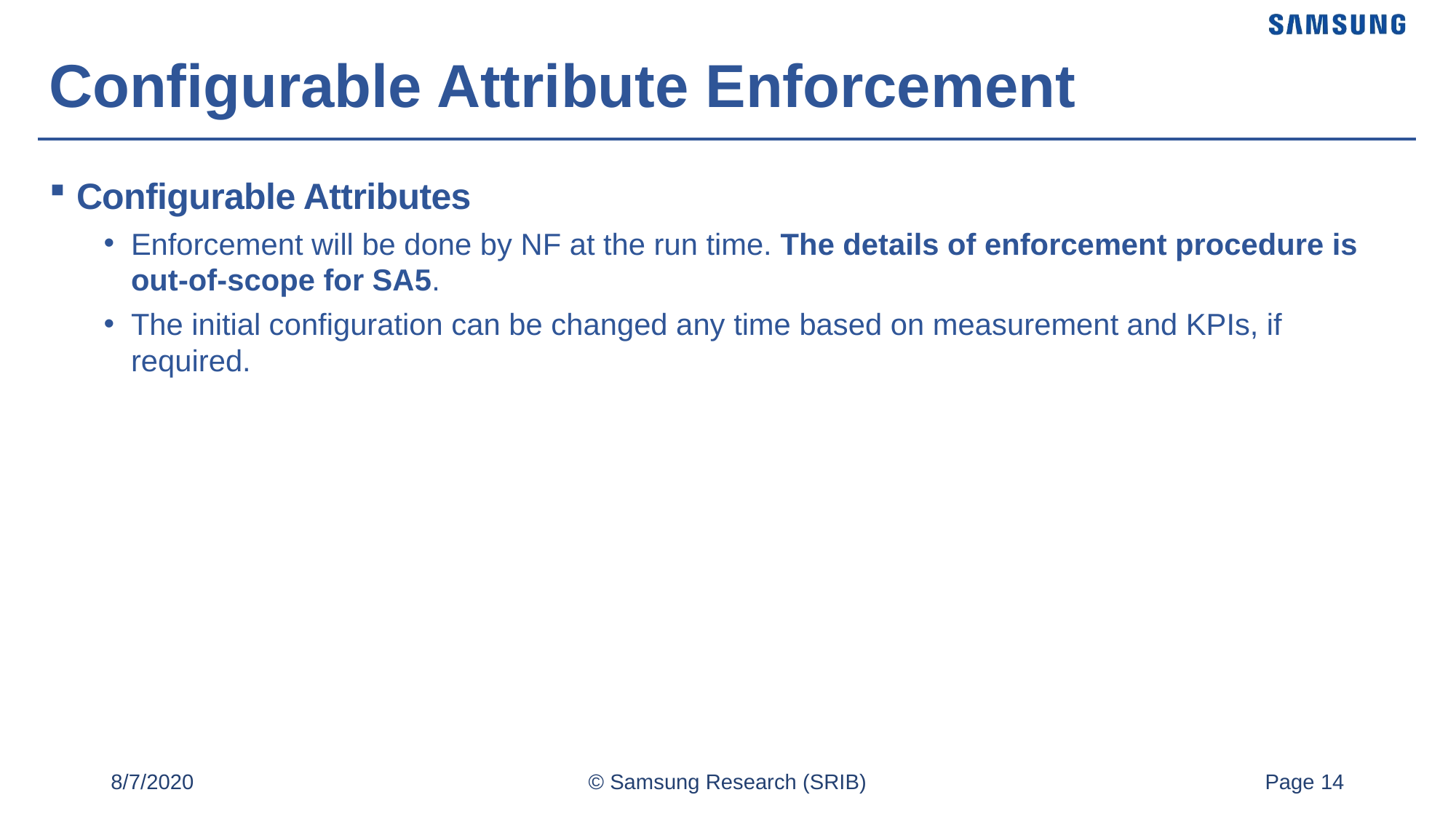

# Configurable Attribute Enforcement
Configurable Attributes
Enforcement will be done by NF at the run time. The details of enforcement procedure is out-of-scope for SA5.
The initial configuration can be changed any time based on measurement and KPIs, if required.

8/7/2020
© Samsung Research (SRIB)
 Page 14